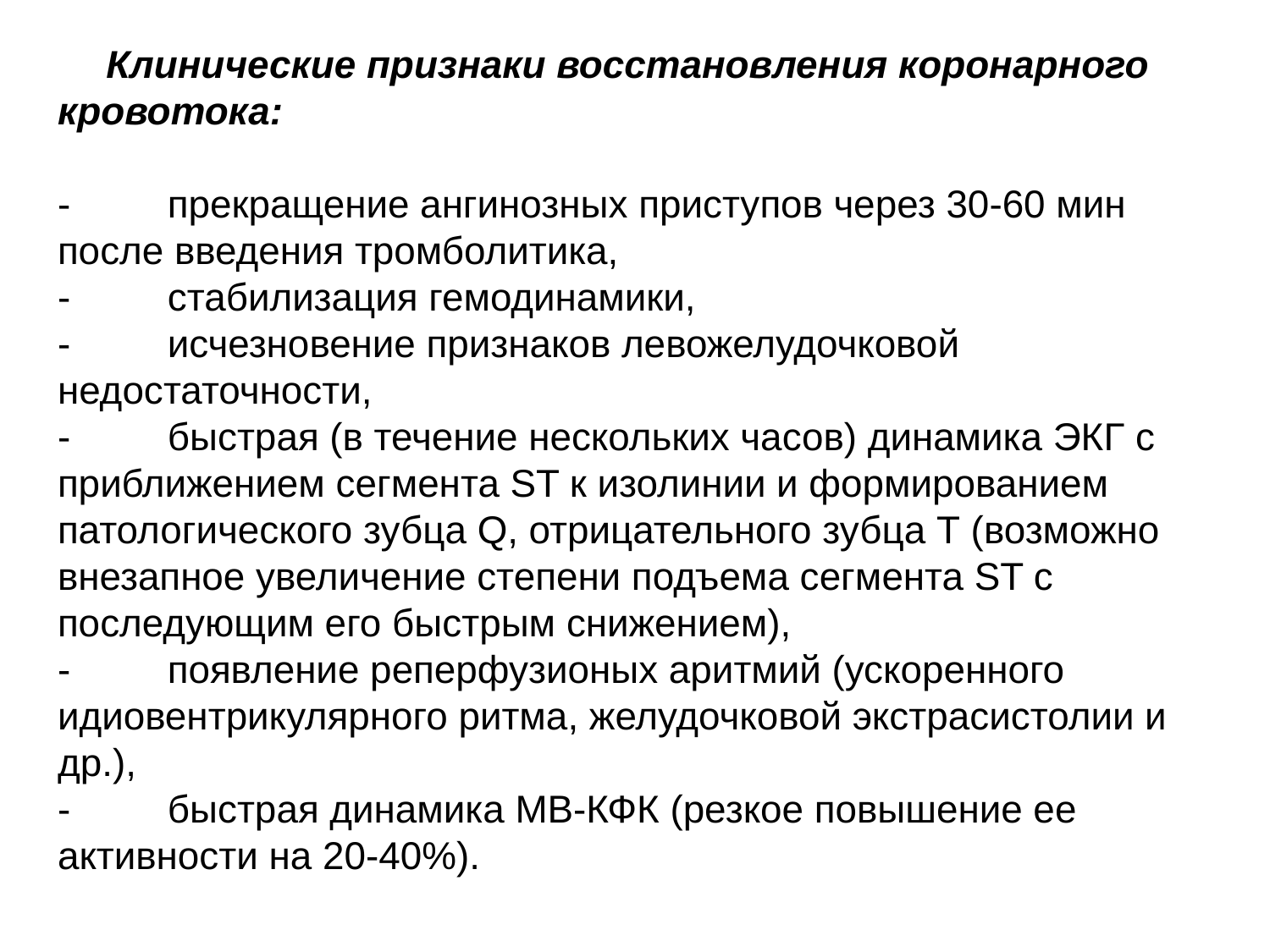

Клинические признаки восстановления коронарного кровотока:

-         прекращение ангинозных приступов через 30-60 мин после введения тромболитика,
-         стабилизация гемодинамики,
-         исчезновение признаков левожелудочковой недостаточности,
-         быстрая (в течение нескольких часов) динамика ЭКГ с приближением сегмента ST к изолинии и формированием патологического зубца Q, отрицательного зубца Т (возможно внезапное увеличение степени подъема сегмента ST с последующим его быстрым снижением),
-         появление реперфузионых аритмий (ускоренного идиовентрикулярного ритма, желудочковой экстрасистолии и др.),
-         быстрая динамика МВ-КФК (резкое повышение ее активности на 20-40%).